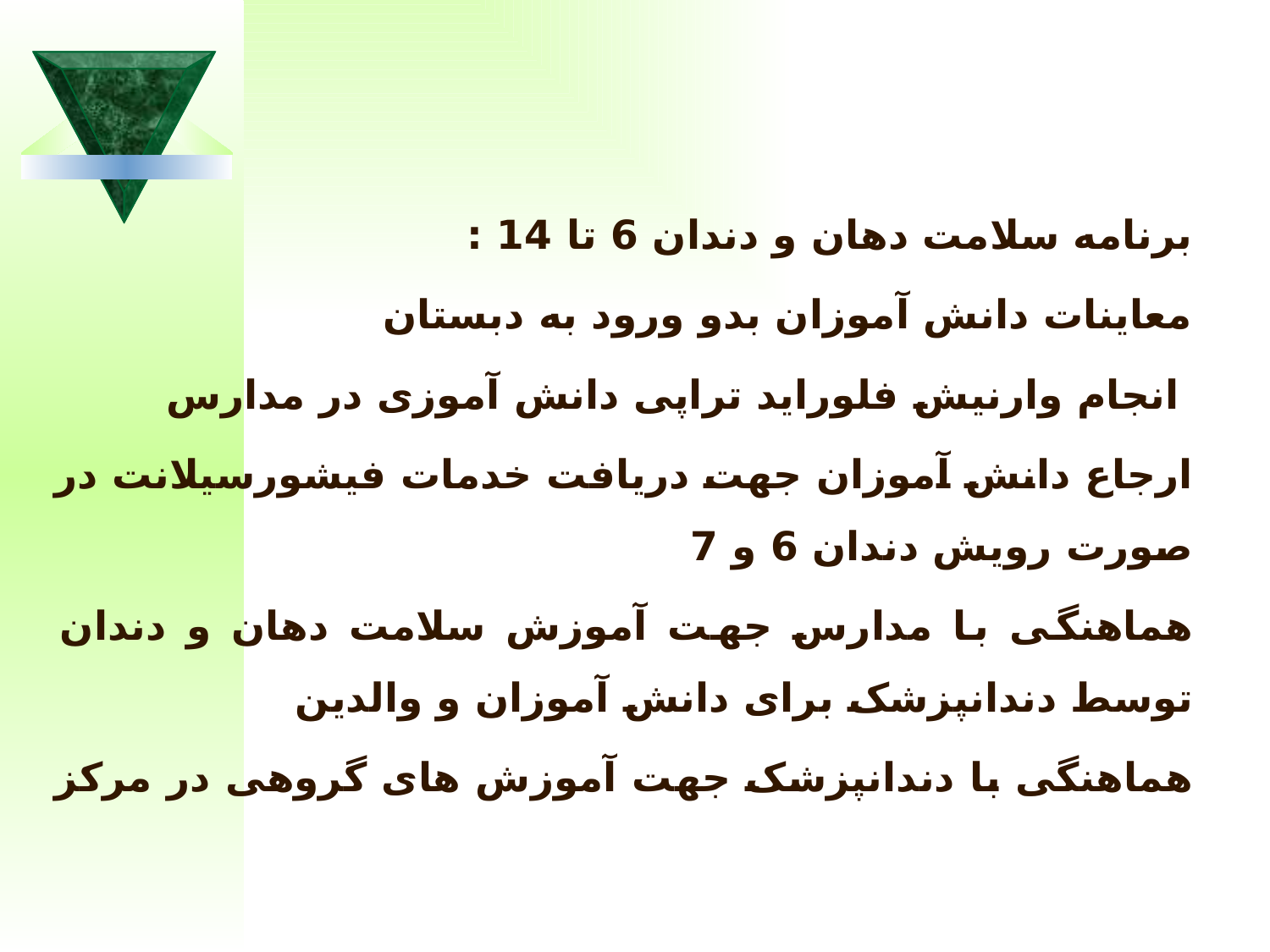

برنامه سلامت دهان و دندان 6 تا 14 :
معاینات دانش آموزان بدو ورود به دبستان
 انجام وارنیش فلوراید تراپی دانش آموزی در مدارس
ارجاع دانش آموزان جهت دریافت خدمات فیشورسیلانت در صورت رویش دندان 6 و 7
هماهنگی با مدارس جهت آموزش سلامت دهان و دندان توسط دندانپزشک برای دانش آموزان و والدین
هماهنگی با دندانپزشک جهت آموزش های گروهی در مرکز